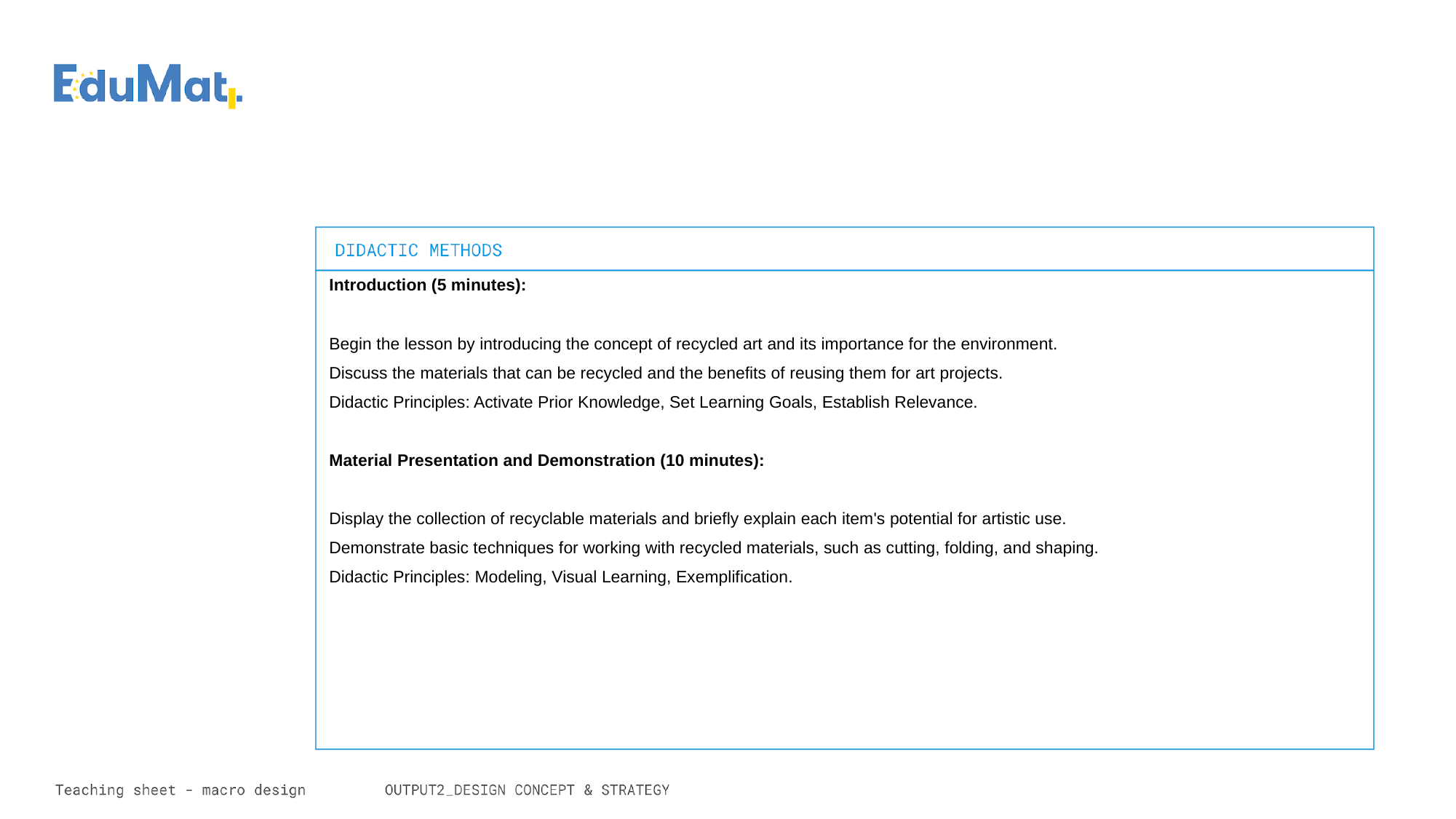

Introduction (5 minutes):

Begin the lesson by introducing the concept of recycled art and its importance for the environment.
Discuss the materials that can be recycled and the benefits of reusing them for art projects.
Didactic Principles: Activate Prior Knowledge, Set Learning Goals, Establish Relevance.

Material Presentation and Demonstration (10 minutes):

Display the collection of recyclable materials and briefly explain each item's potential for artistic use.
Demonstrate basic techniques for working with recycled materials, such as cutting, folding, and shaping.
Didactic Principles: Modeling, Visual Learning, Exemplification.